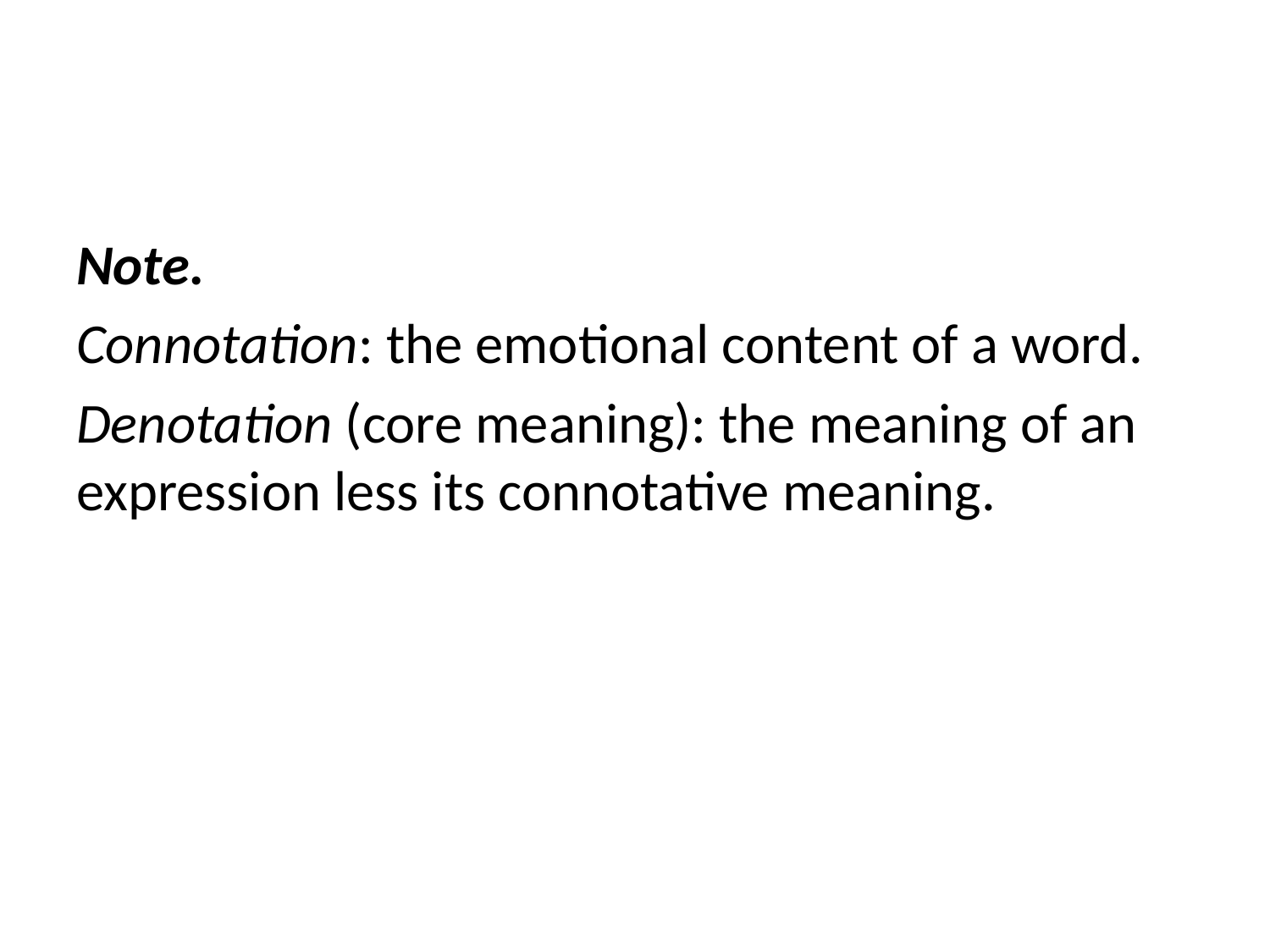

#
Note.
Connotation: the emotional content of a word.
Denotation (core meaning): the meaning of an expression less its connotative meaning.